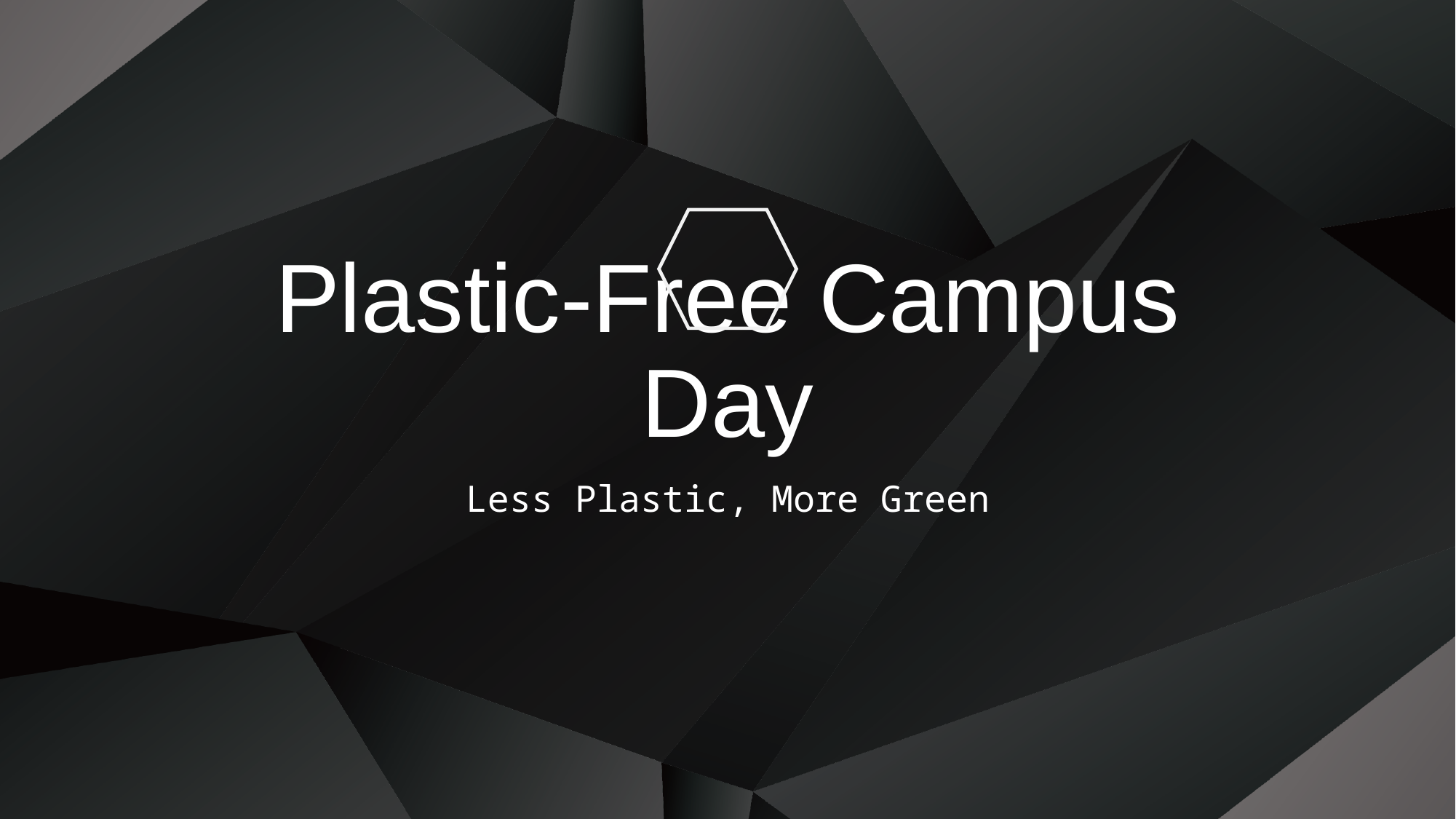

# Plastic-Free Campus Day
Less Plastic, More Green